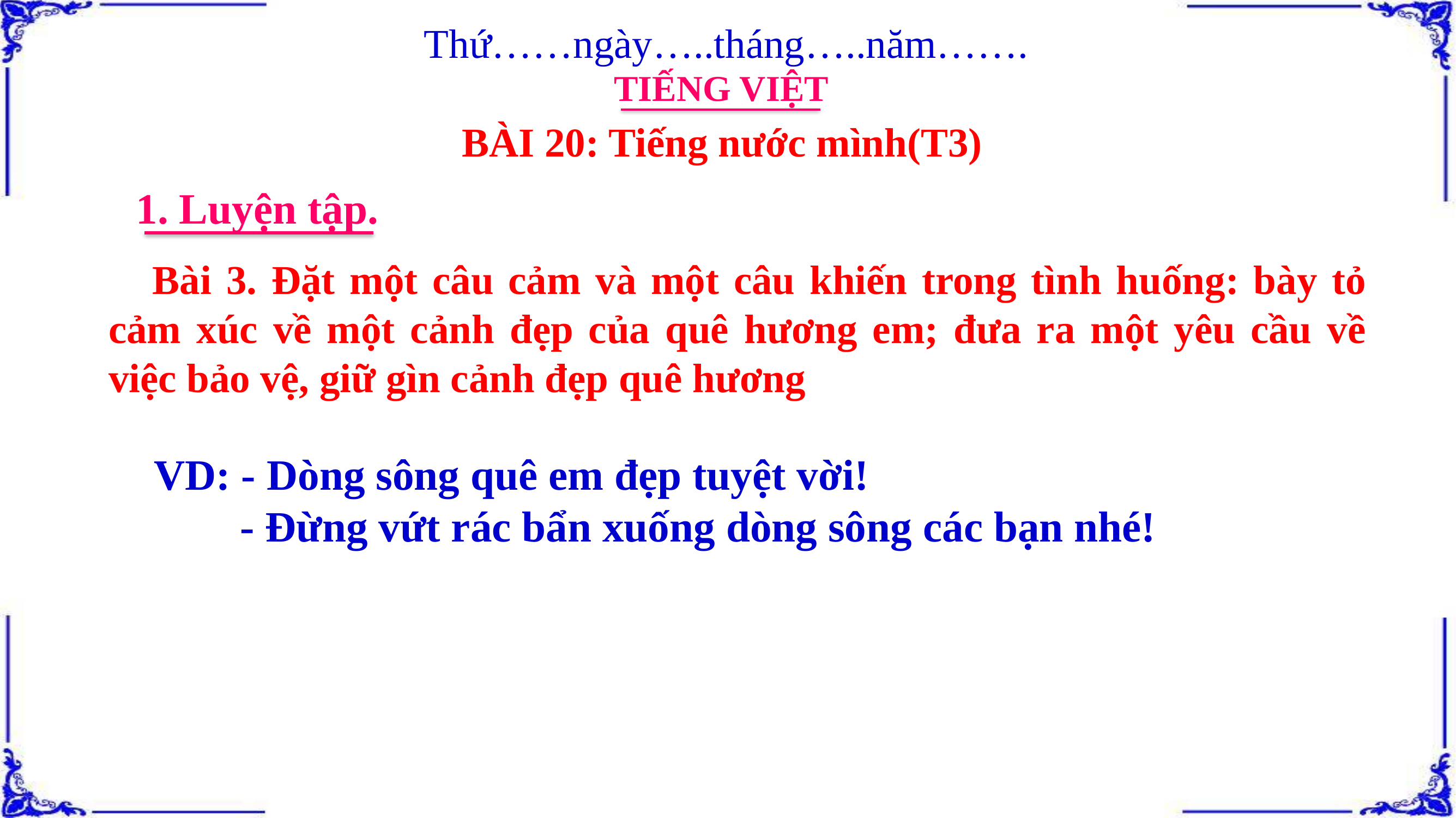

Thứ……ngày…..tháng…..năm…….
TIẾNG VIỆT
BÀI 20: Tiếng nước mình(T3)
1. Luyện tập.
   Bài 3. Đặt một câu cảm và một câu khiến trong tình huống: bày tỏ cảm xúc về một cảnh đẹp của quê hương em; đưa ra một yêu cầu về việc bảo vệ, giữ gìn cảnh đẹp quê hương
   VD: - Dòng sông quê em đẹp tuyệt vời!
           - Đừng vứt rác bẩn xuống dòng sông các bạn nhé!